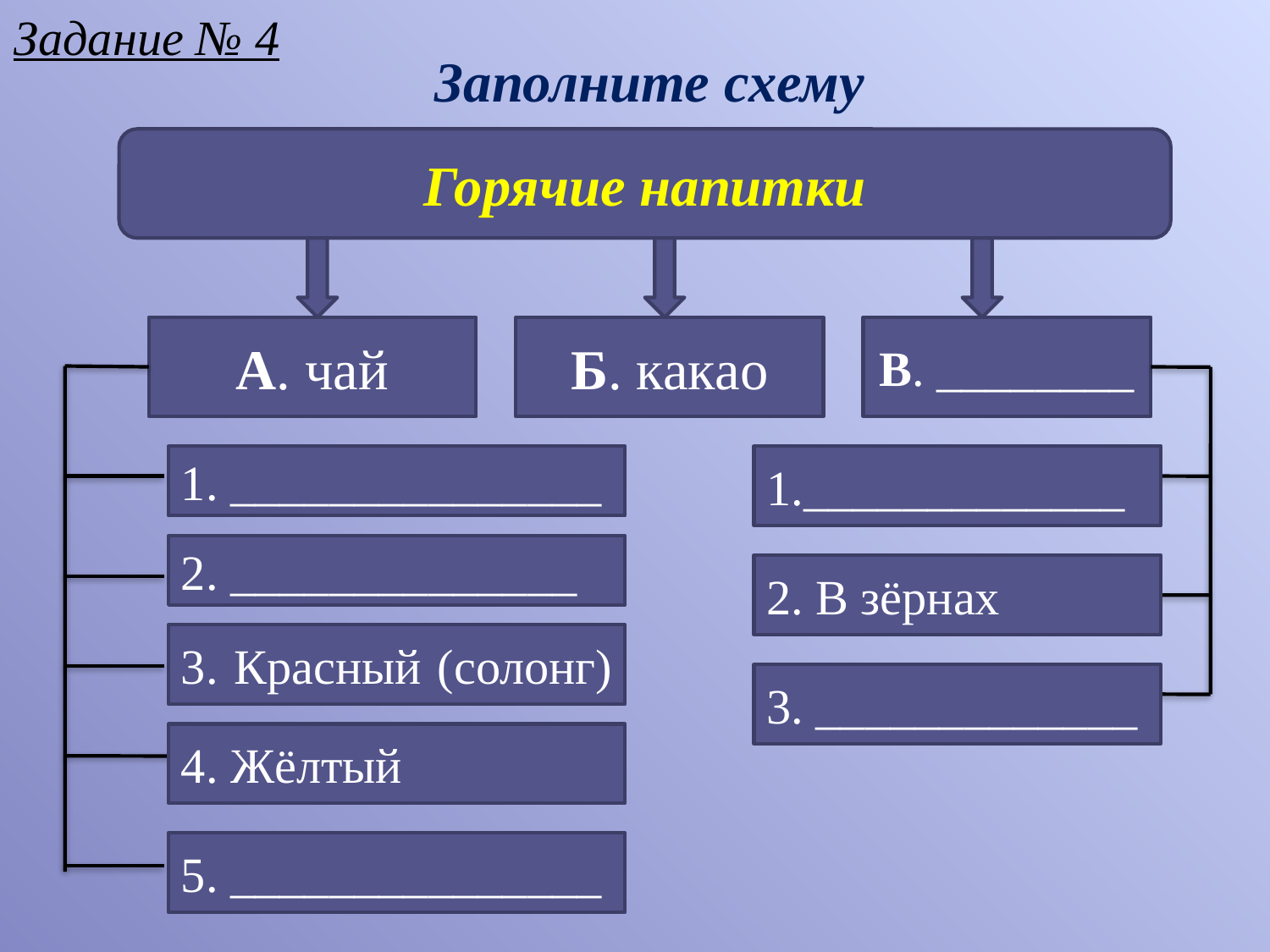

Задание № 4
Заполните схему
Горячие напитки

А. чай
Б. какао
В. ________
1. _______________
1._____________
2. ______________
2. В зёрнах
3. Красный (солонг)
3. _____________
4. Жёлтый
5. _______________